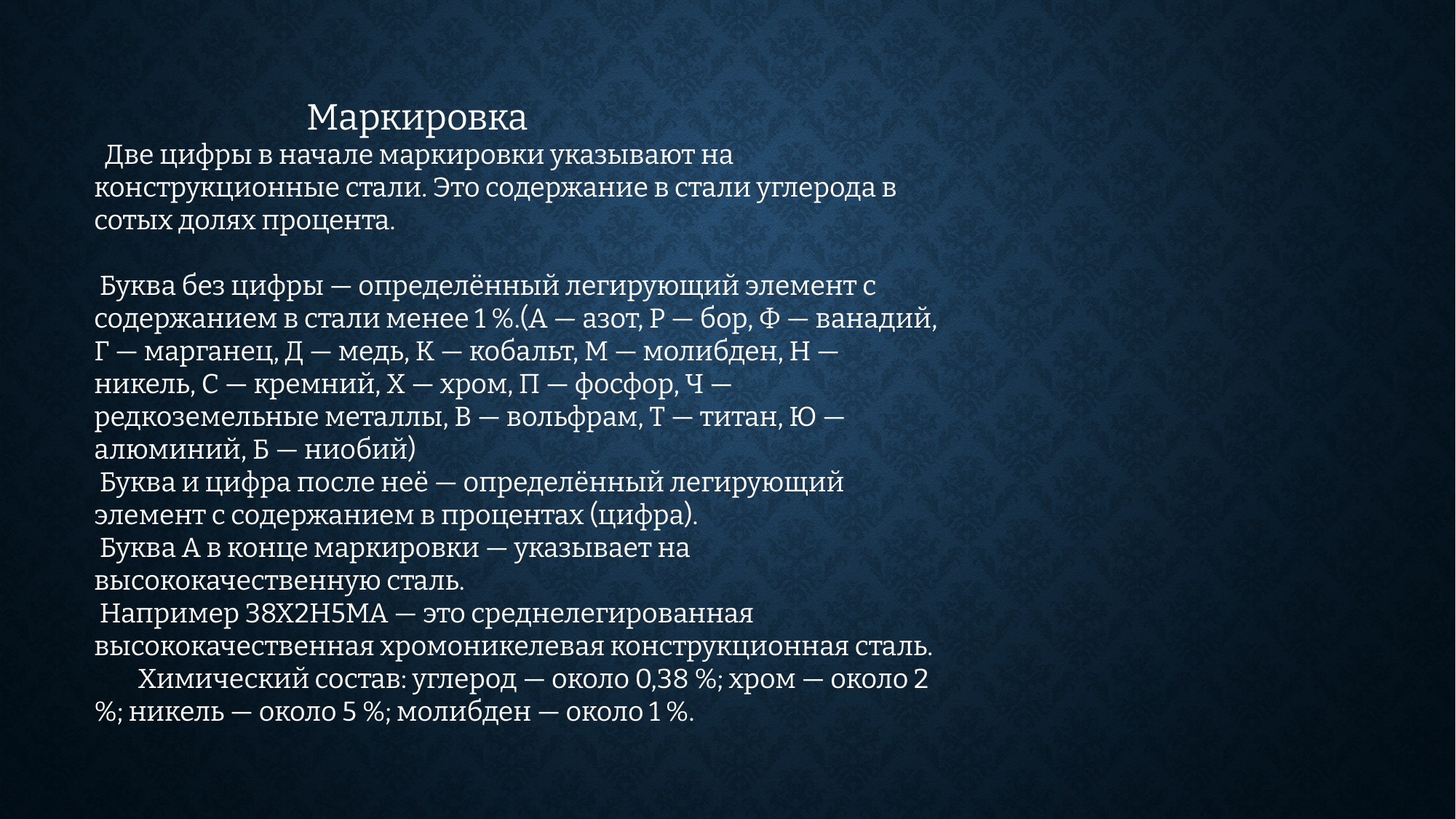

Маркировка
  Две цифры в начале маркировки указывают на конструкционные стали. Это содержание в стали углерода в сотых долях процента.

 Буква без цифры — определённый легирующий элемент с содержанием в стали менее 1 %.(А — азот, Р — бор, Ф — ванадий, Г — марганец, Д — медь, К — кобальт, М — молибден, Н — никель, С — кремний, Х — хром, П — фосфор, Ч — редкоземельные металлы, В — вольфрам, Т — титан, Ю — алюминий, Б — ниобий)
 Буква и цифра после неё — определённый легирующий элемент с содержанием в процентах (цифра).
 Буква А в конце маркировки — указывает на высококачественную сталь.
 Например 38Х2Н5МА — это среднелегированная высококачественная хромоникелевая конструкционная сталь.           Химический состав: углерод — около 0,38 %; хром — около 2 %; никель — около 5 %; молибден — около 1 %.